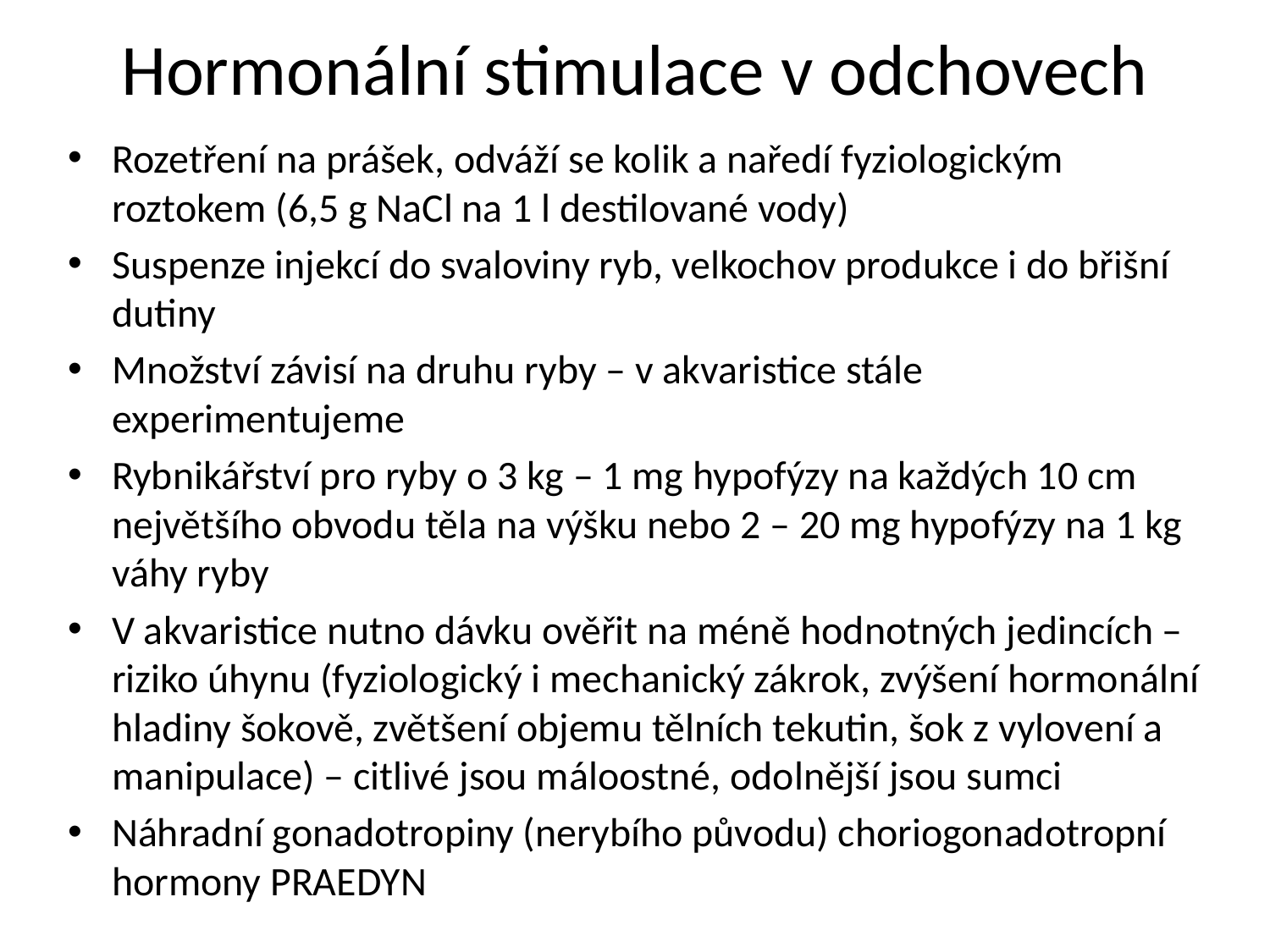

# Hormonální stimulace v odchovech
Rozetření na prášek, odváží se kolik a naředí fyziologickým roztokem (6,5 g NaCl na 1 l destilované vody)
Suspenze injekcí do svaloviny ryb, velkochov produkce i do břišní dutiny
Množství závisí na druhu ryby – v akvaristice stále experimentujeme
Rybnikářství pro ryby o 3 kg – 1 mg hypofýzy na každých 10 cm největšího obvodu těla na výšku nebo 2 – 20 mg hypofýzy na 1 kg váhy ryby
V akvaristice nutno dávku ověřit na méně hodnotných jedincích – riziko úhynu (fyziologický i mechanický zákrok, zvýšení hormonální hladiny šokově, zvětšení objemu tělních tekutin, šok z vylovení a manipulace) – citlivé jsou máloostné, odolnější jsou sumci
Náhradní gonadotropiny (nerybího původu) choriogonadotropní hormony PRAEDYN